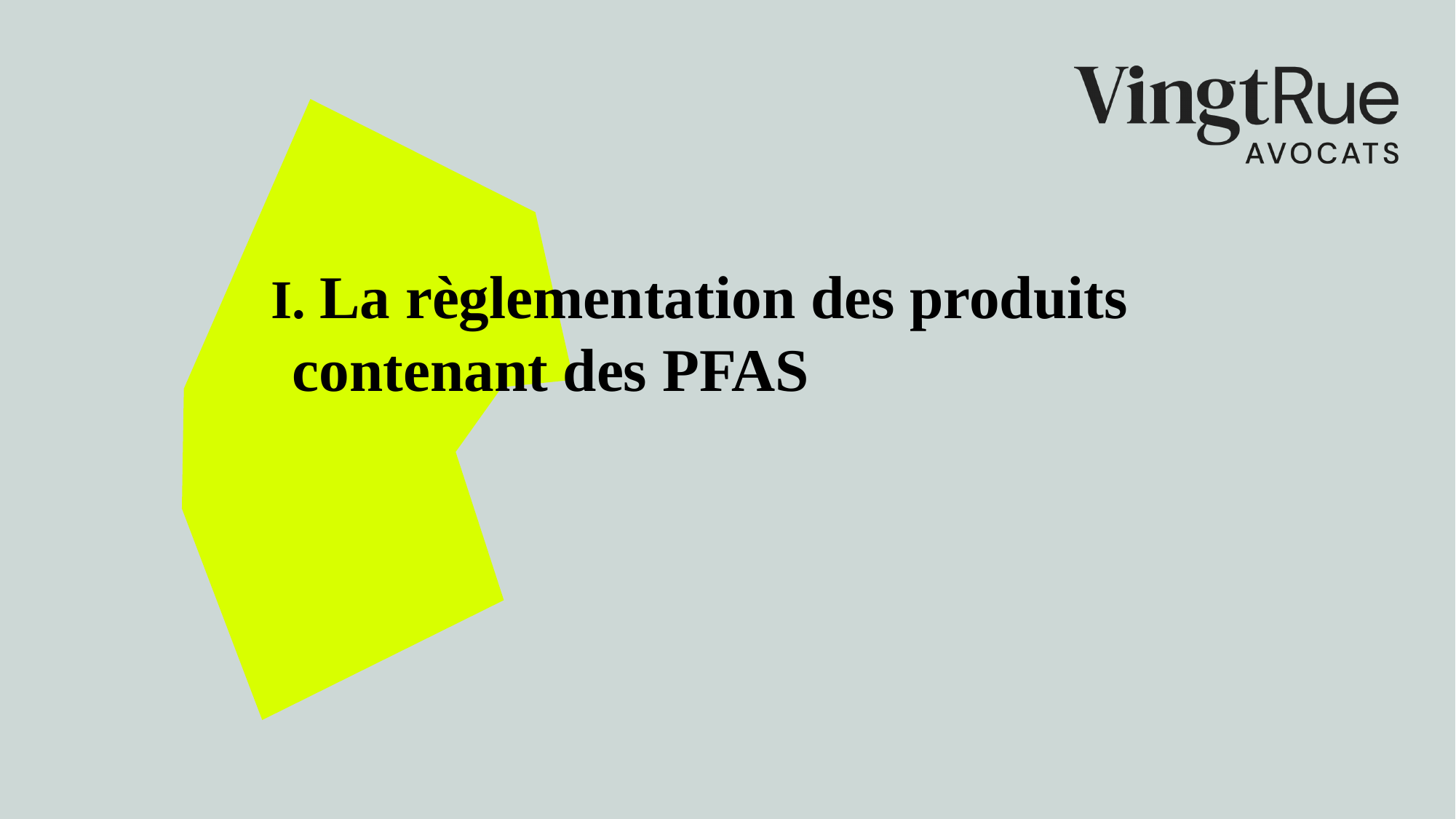

I. La règlementation des produits contenant des PFAS